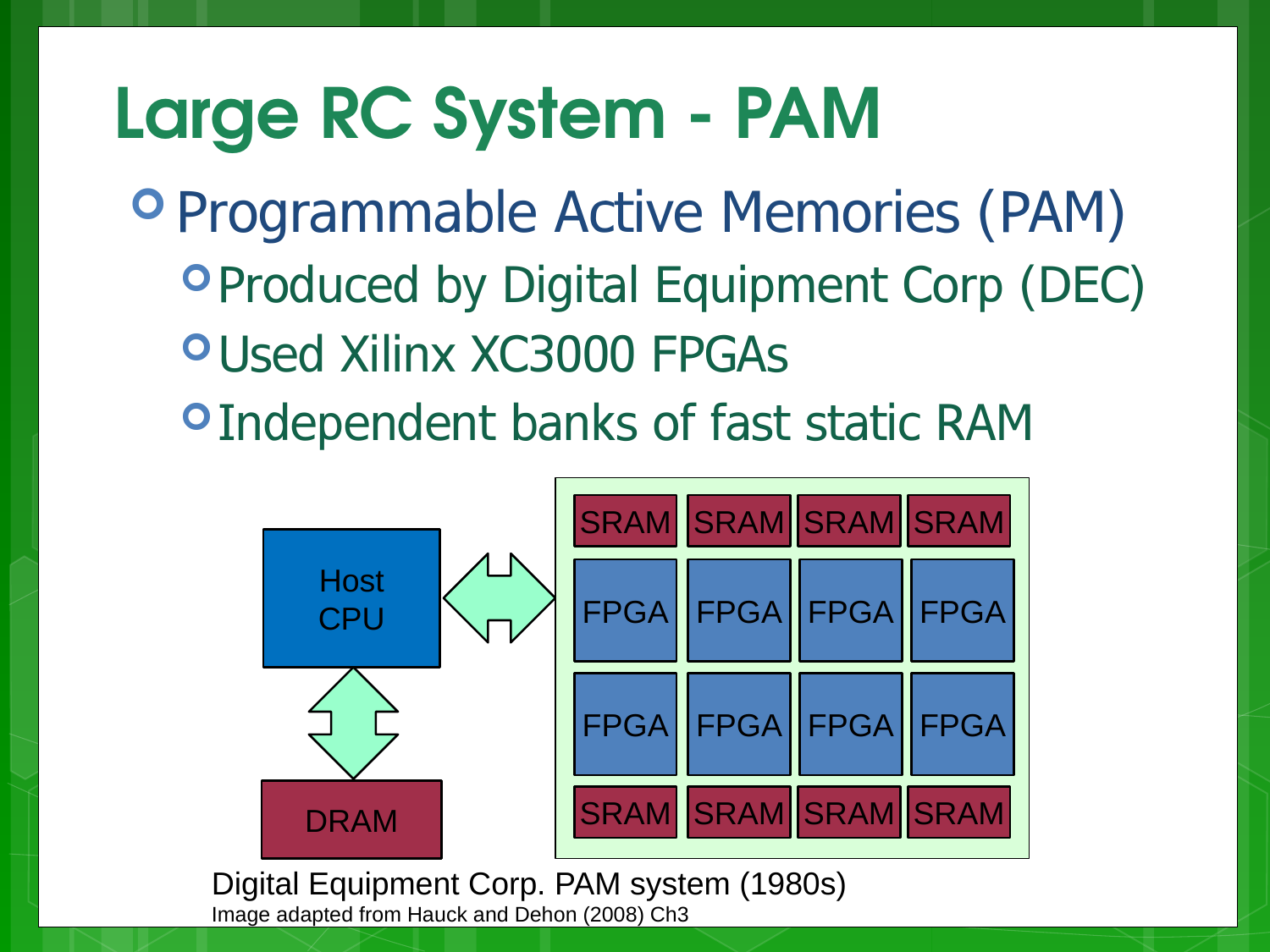

# Large RC System - PAM
Programmable Active Memories (PAM)
Produced by Digital Equipment Corp (DEC)
Used Xilinx XC3000 FPGAs
Independent banks of fast static RAM

SRAM
SRAM
SRAM
SRAM
Host
CPU

FPGA
FPGA
FPGA
FPGA
FPGA
FPGA
FPGA
FPGA

DRAM
SRAM
SRAM
SRAM
SRAM
Digital Equipment Corp. PAM system (1980s)
Image adapted from Hauck and Dehon (2008) Ch3